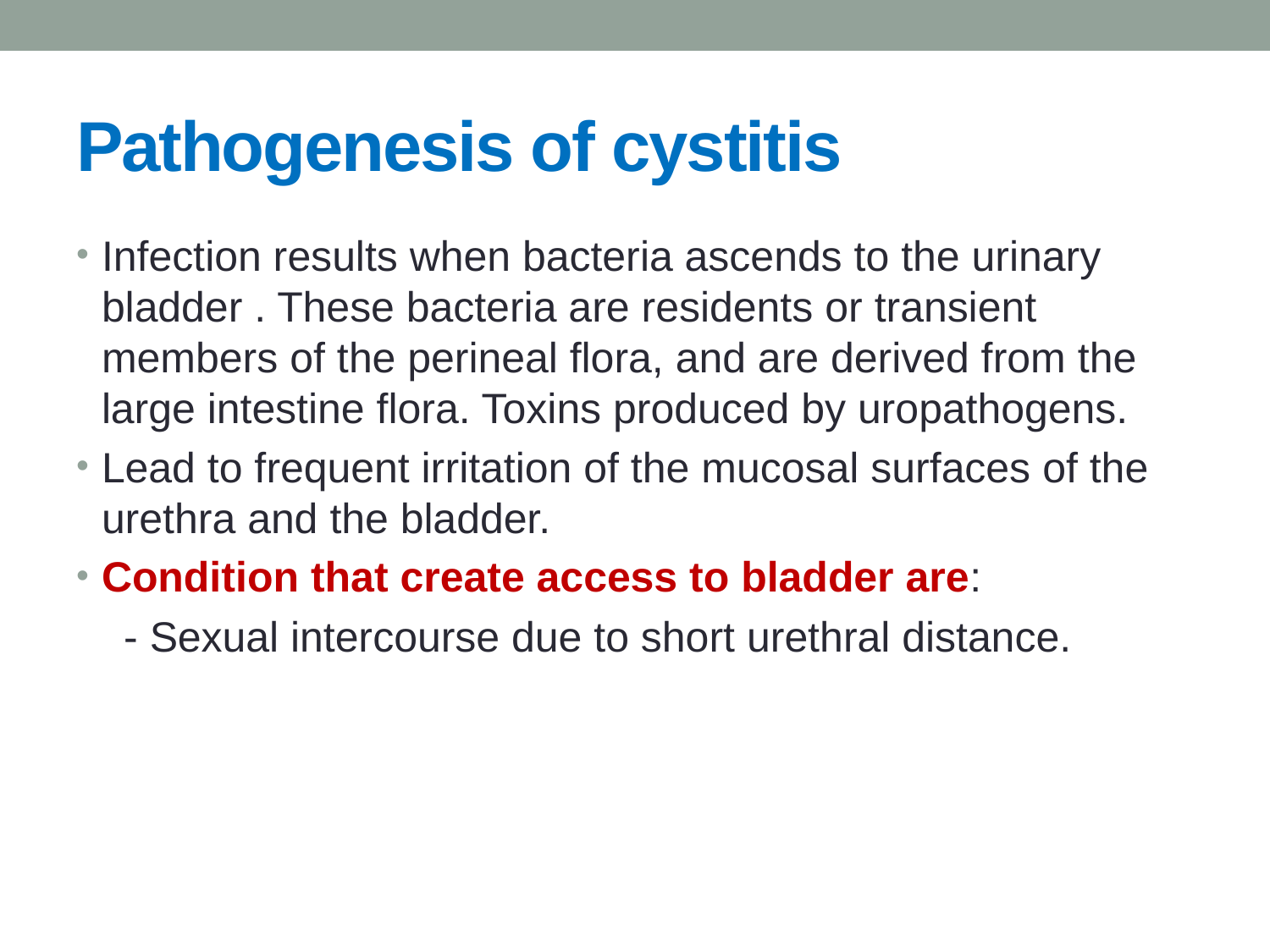

# Pathogenesis of cystitis
Infection results when bacteria ascends to the urinary bladder . These bacteria are residents or transient members of the perineal flora, and are derived from the large intestine flora. Toxins produced by uropathogens.
Lead to frequent irritation of the mucosal surfaces of the urethra and the bladder.
Condition that create access to bladder are:
    - Sexual intercourse due to short urethral distance.